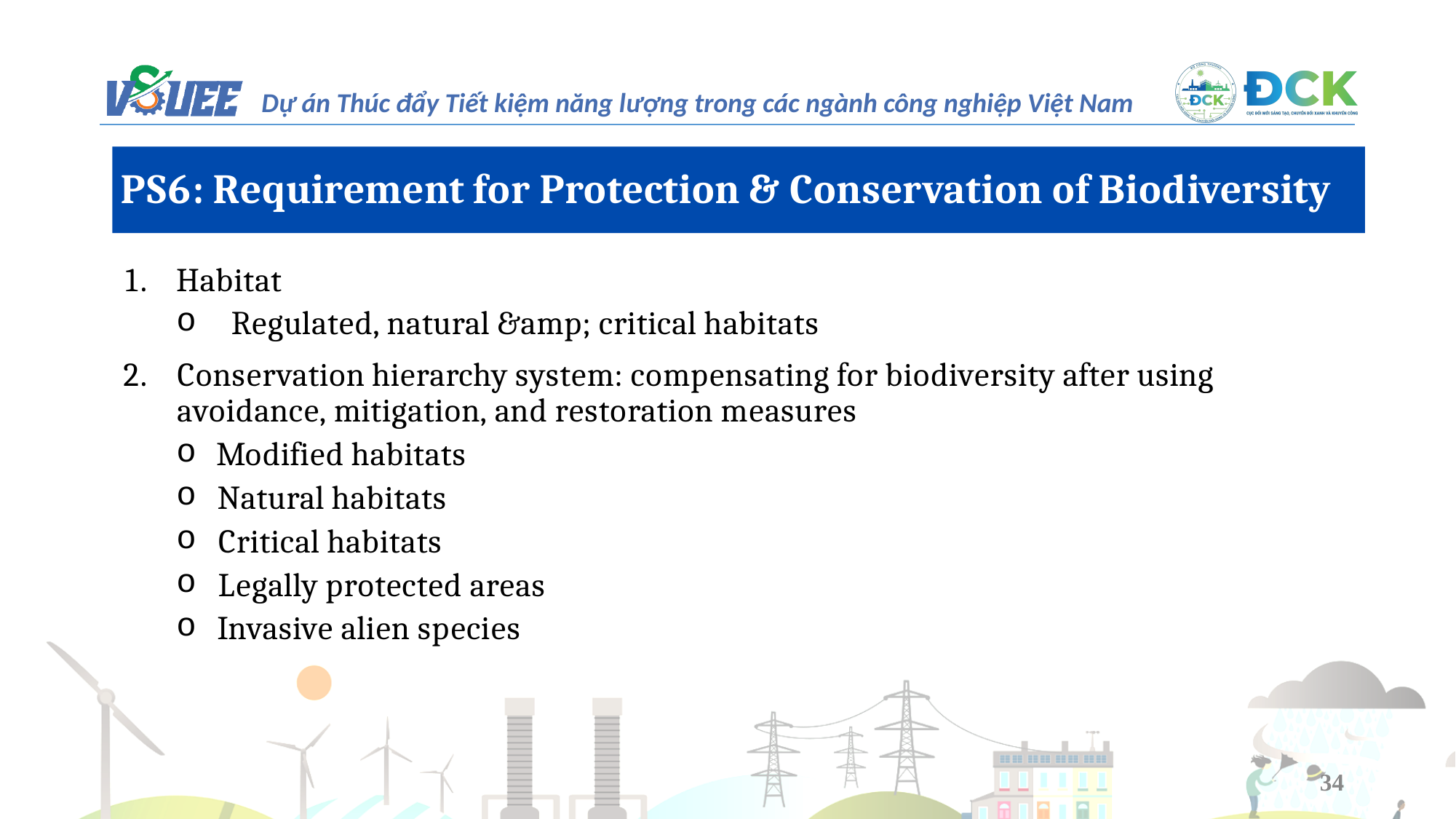

PS6: Requirement for Protection & Conservation of Biodiversity
Habitat
Regulated, natural &amp; critical habitats
Conservation hierarchy system: compensating for biodiversity after using avoidance, mitigation, and restoration measures
Modified habitats
Natural habitats
Critical habitats
Legally protected areas
Invasive alien species

34